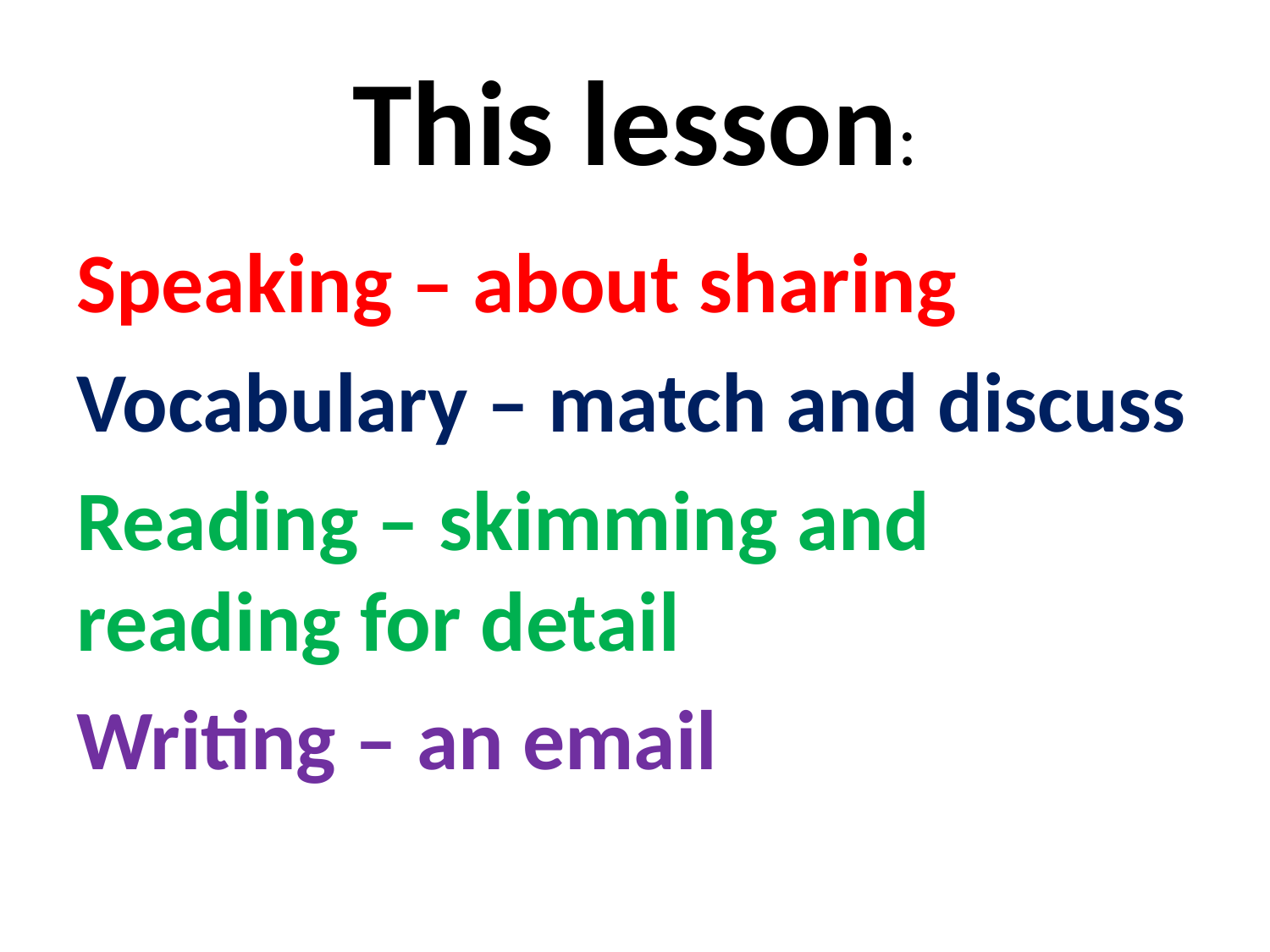

# This lesson:
Speaking – about sharing
Vocabulary – match and discuss
Reading – skimming and reading for detail
Writing – an email